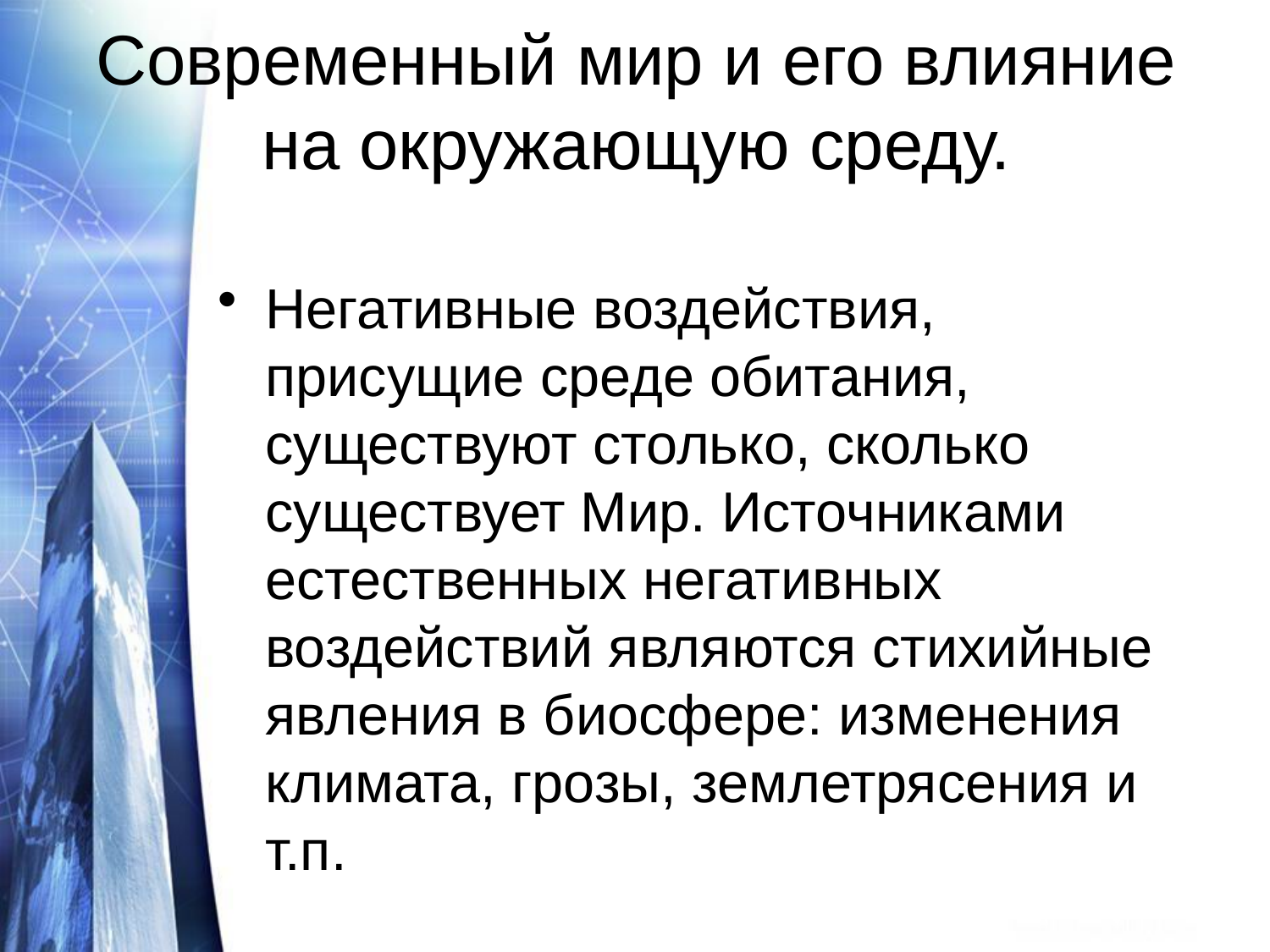

# Современный мир и его влияние на окружающую среду.
Негативные воздействия, присущие среде обитания, существуют столько, сколько существует Мир. Источниками естественных негативных воздействий являются стихийные явления в биосфере: изменения климата, грозы, землетрясения и т.п.